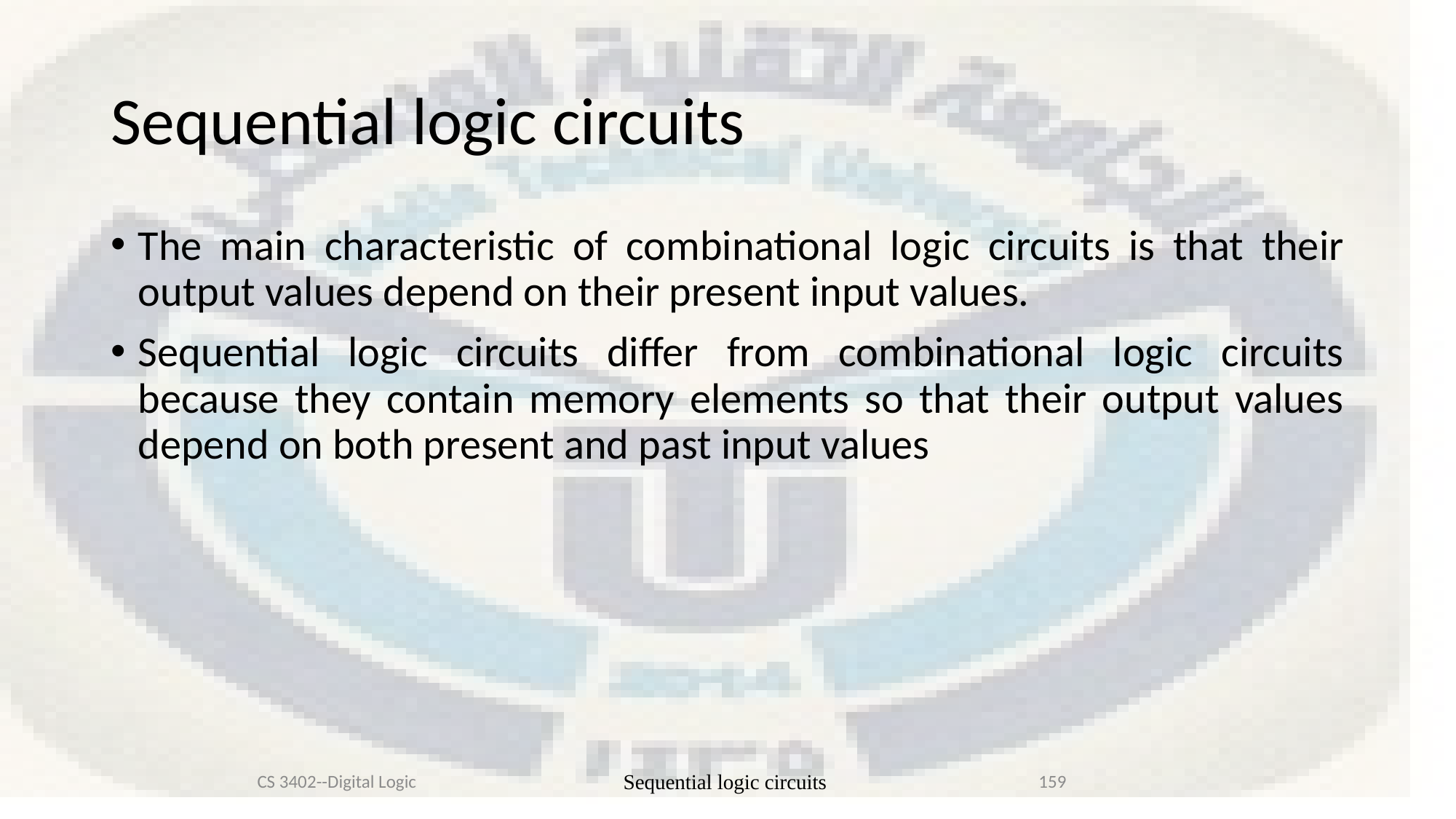

# Sequential logic circuits
The main characteristic of combinational logic circuits is that their output values depend on their present input values.
Sequential logic circuits differ from combinational logic circuits because they contain memory elements so that their output values depend on both present and past input values
CS 3402--Digital Logic
Sequential logic circuits
159